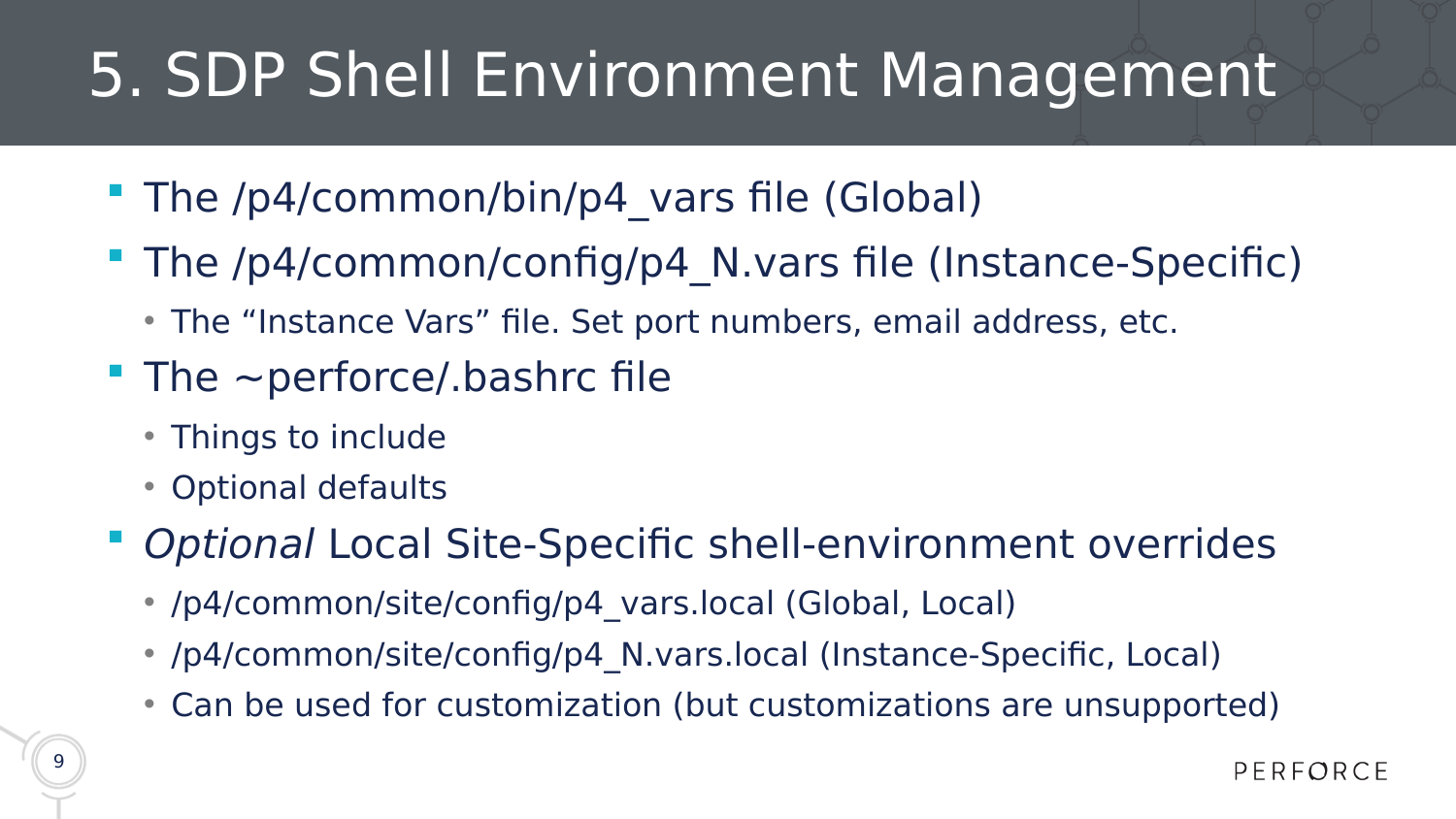

# 5. SDP Shell Environment Management
The /p4/common/bin/p4_vars file (Global)
The /p4/common/config/p4_N.vars file (Instance-Specific)
The “Instance Vars” file. Set port numbers, email address, etc.
The ~perforce/.bashrc file
Things to include
Optional defaults
Optional Local Site-Specific shell-environment overrides
/p4/common/site/config/p4_vars.local (Global, Local)
/p4/common/site/config/p4_N.vars.local (Instance-Specific, Local)
Can be used for customization (but customizations are unsupported)